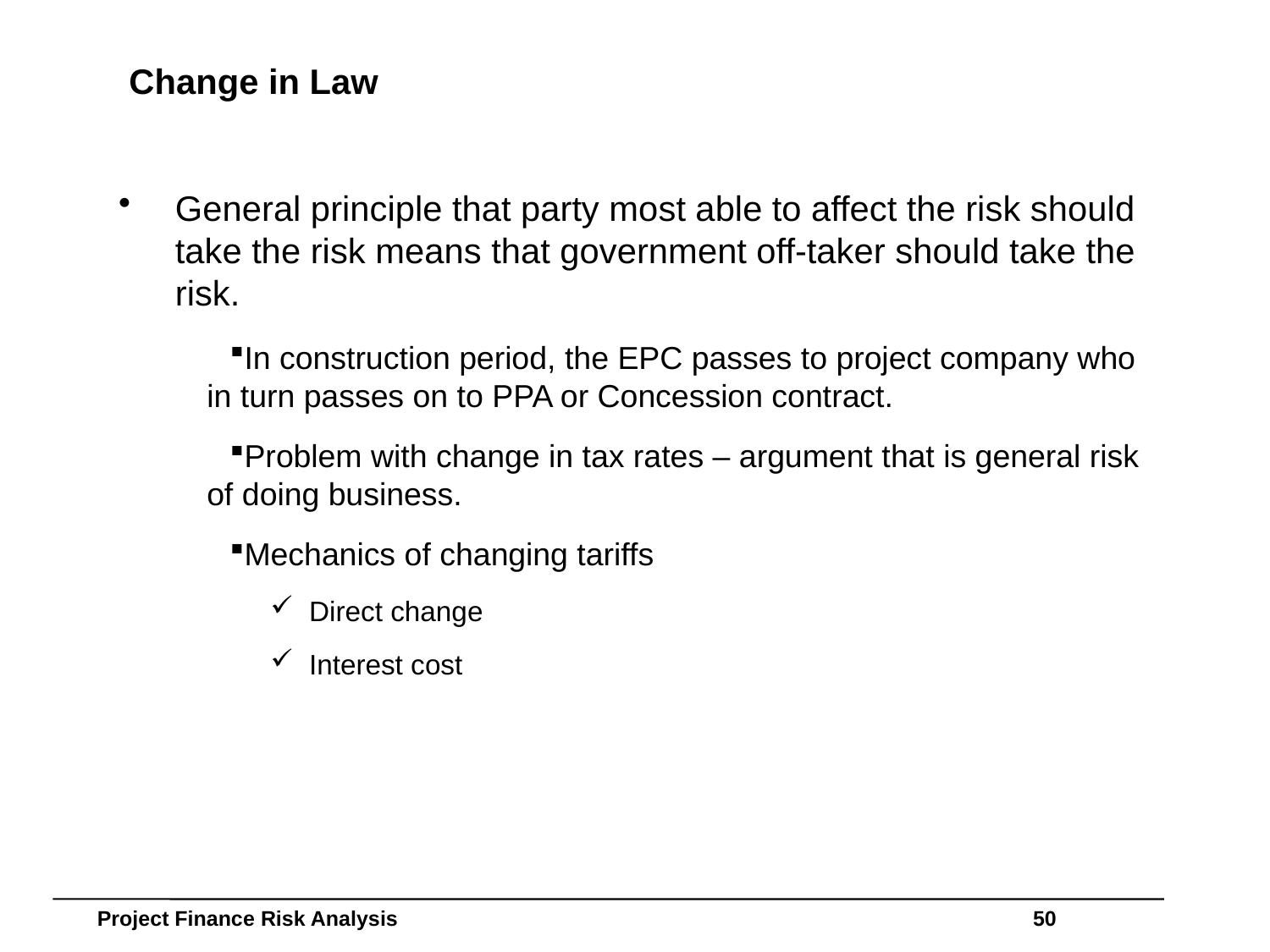

# Change in Law
General principle that party most able to affect the risk should take the risk means that government off-taker should take the risk.
In construction period, the EPC passes to project company who in turn passes on to PPA or Concession contract.
Problem with change in tax rates – argument that is general risk of doing business.
Mechanics of changing tariffs
Direct change
Interest cost